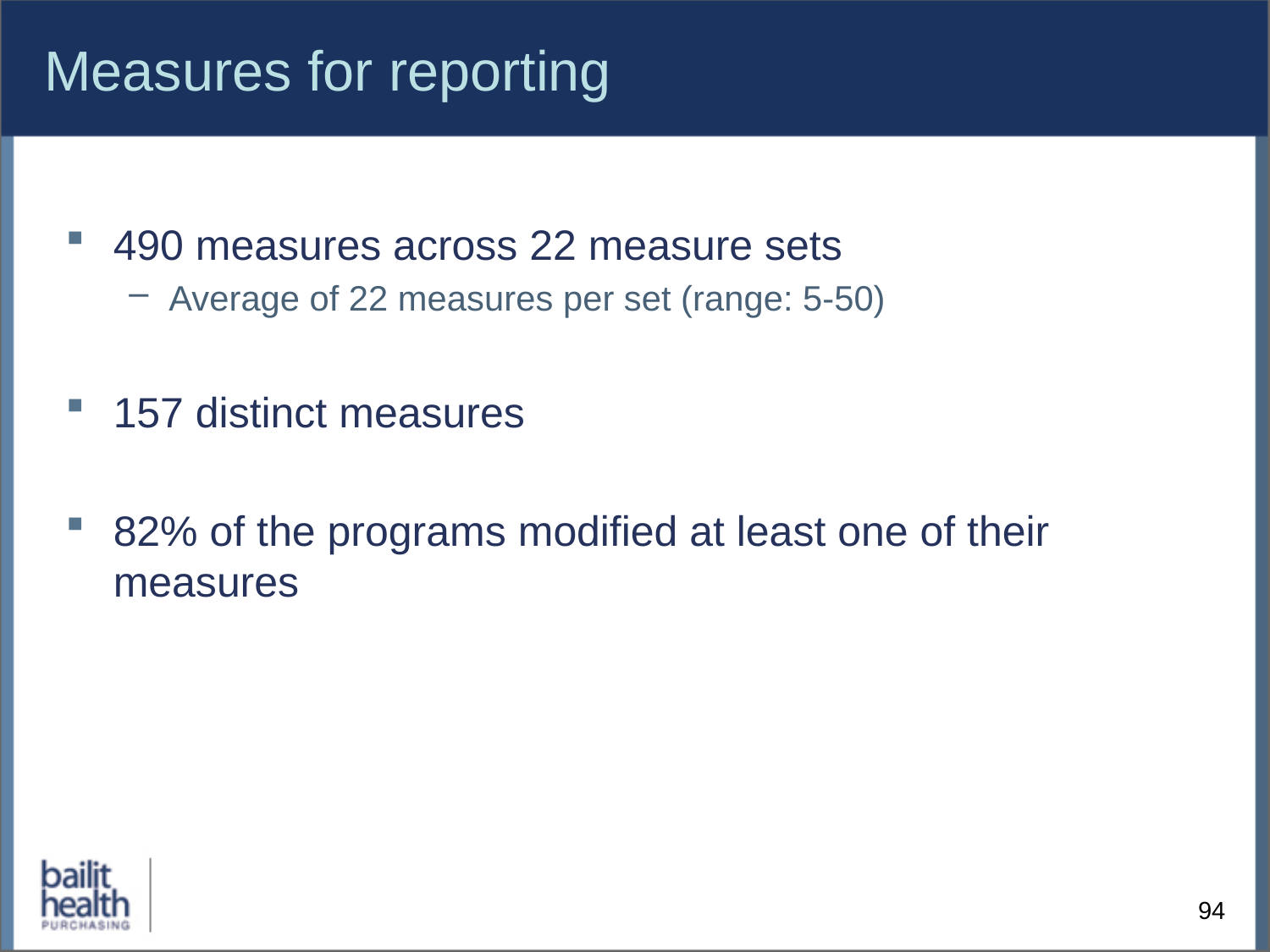

# Measures for reporting
490 measures across 22 measure sets
Average of 22 measures per set (range: 5-50)

157 distinct measures

82% of the programs modified at least one of their measures
94